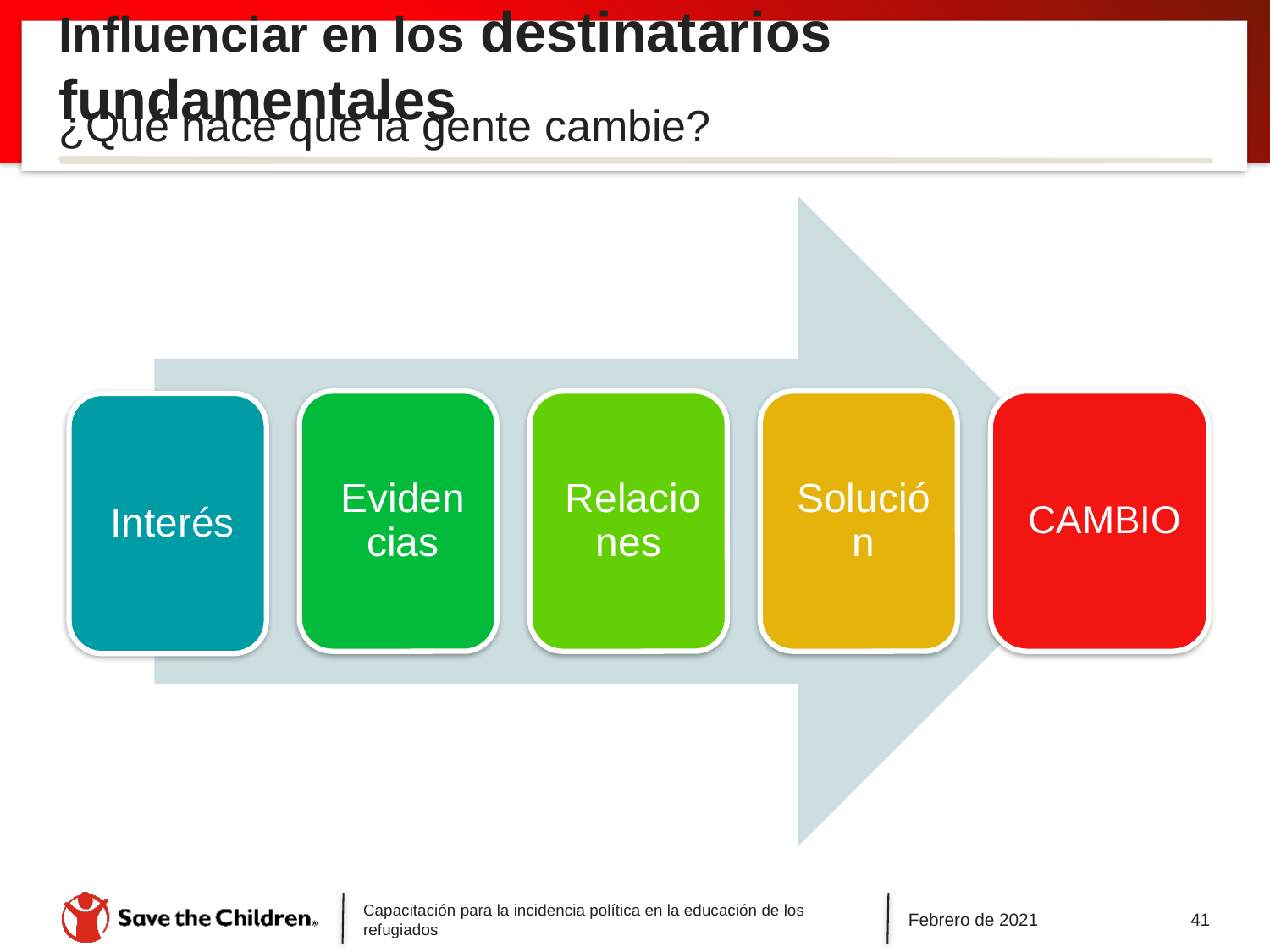

# Influenciar en los destinatarios fundamentales
¿Qué hace que la gente cambie?
Interés
Evidencias
Relaciones
Solución
CAMBIO

Capacitación para la incidencia política en la educación de los refugiados
Febrero de 2021
41